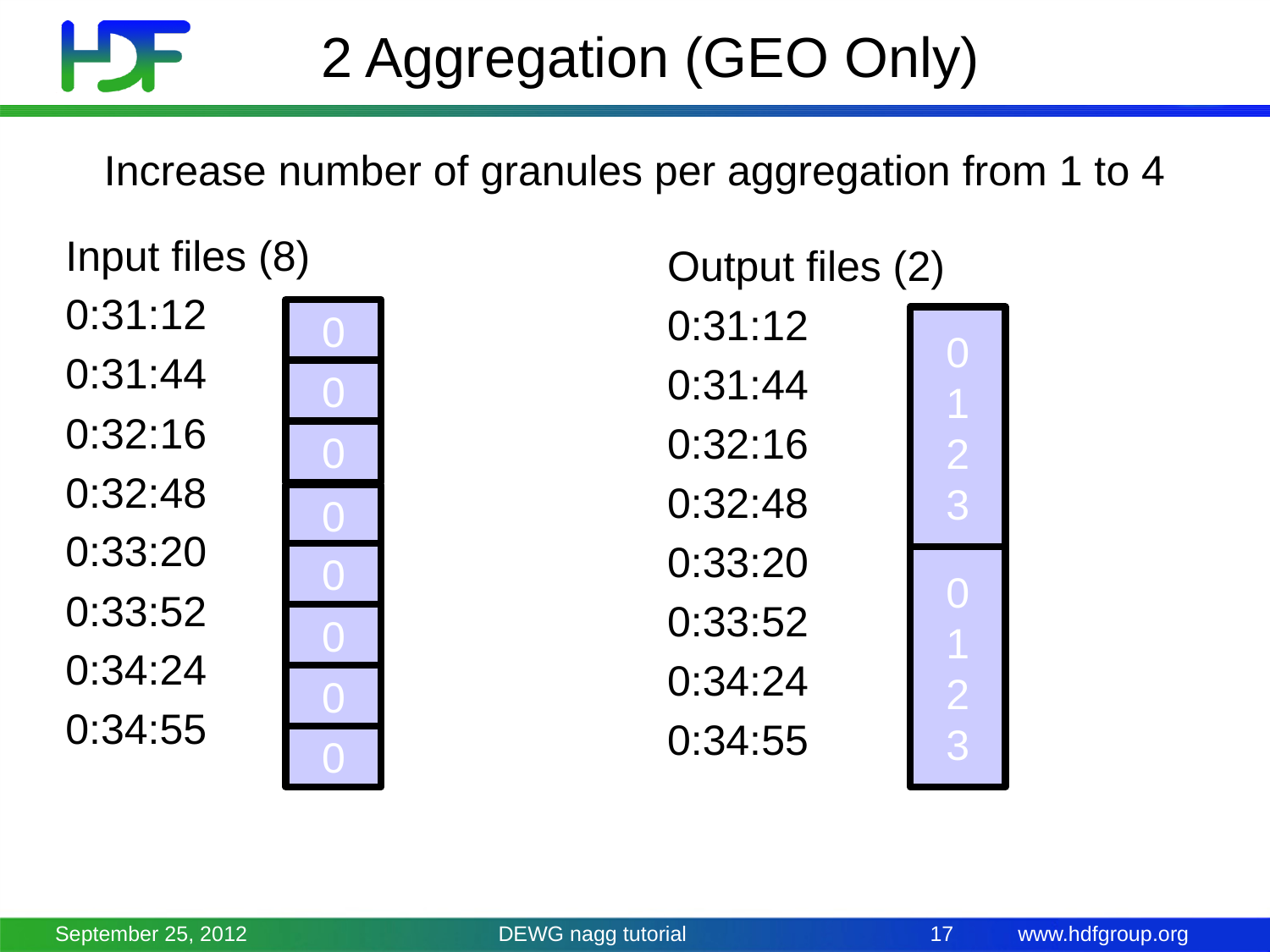

# 2 Aggregation (GEO Only)
Increase number of granules per aggregation from 1 to 4
Input files (8)
0:31:12
0:31:44
0:32:16
0:32:48
0:33:20
0:33:52
0:34:24
0:34:55

Output files (2)
0:31:12
0:31:44
0:32:16
0:32:48
0:33:20
0:33:52
0:34:24
0:34:55

0
0
0
0
0
0
0
0
0
1
2
3
0
1
2
3
September 25, 2012
DEWG nagg tutorial
17